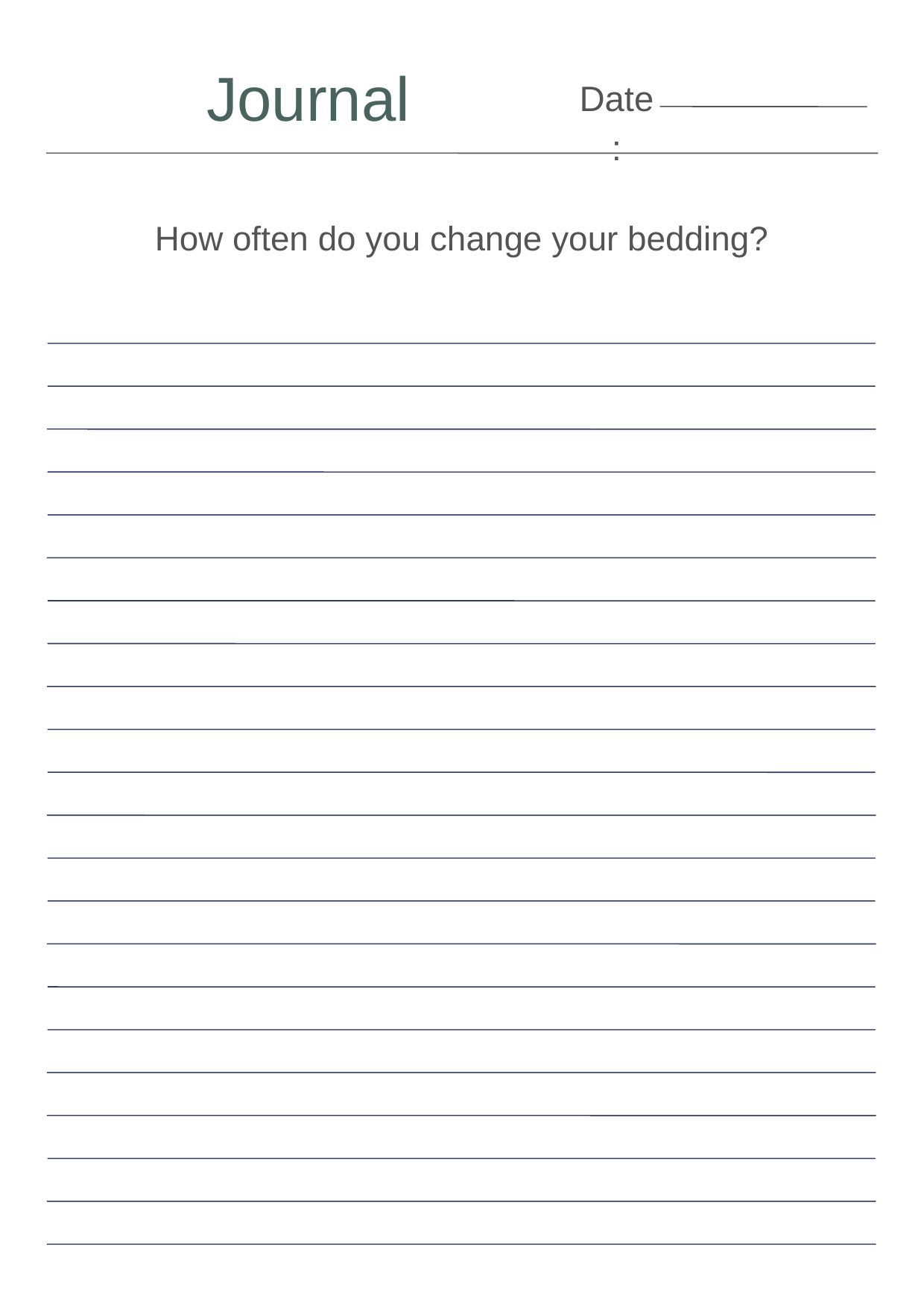

Journal
Date:

How often do you change your bedding?